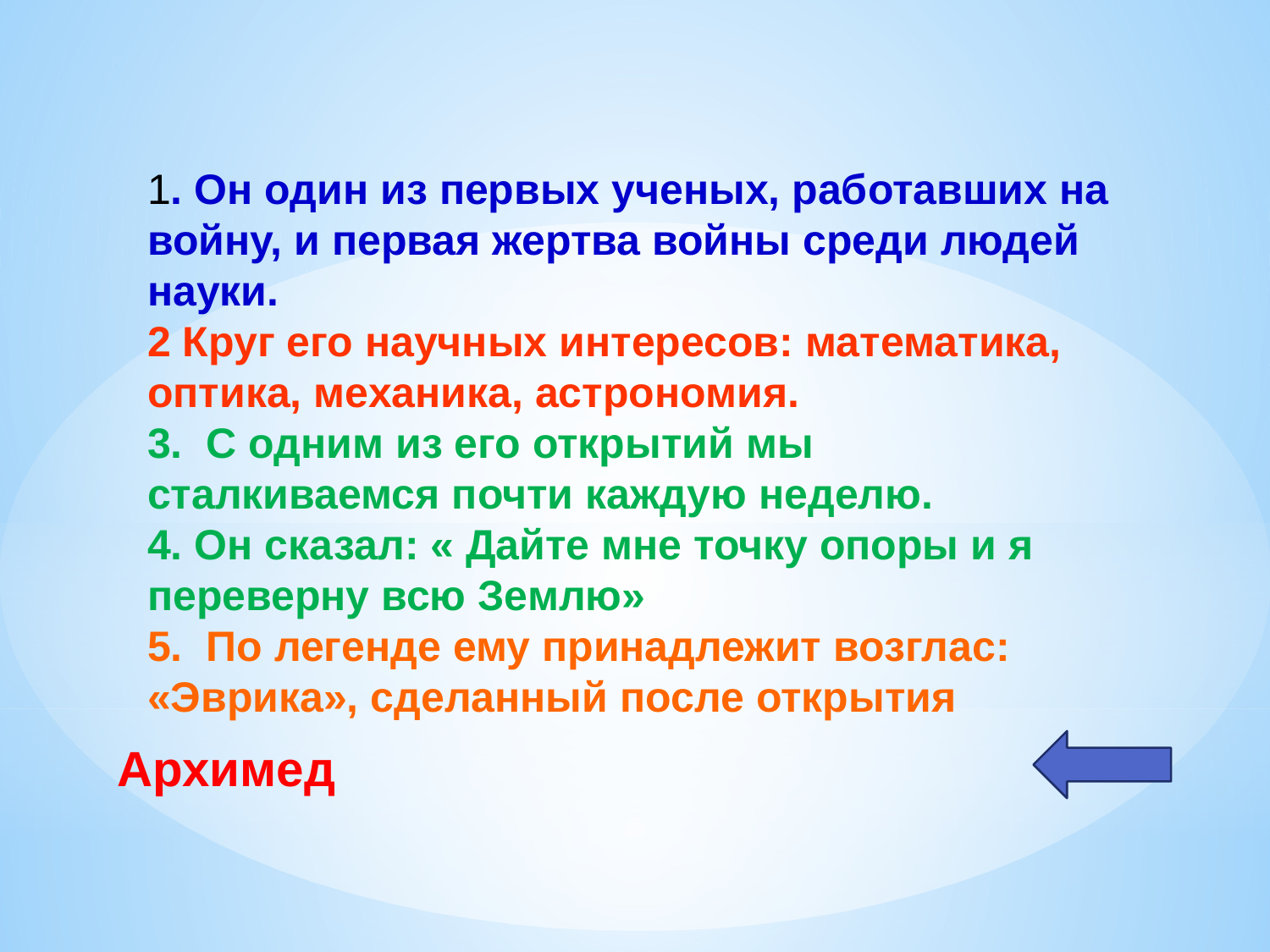

1. Он один из первых ученых, работавших на войну, и первая жертва войны среди людей науки.
2 Круг его научных интересов: математика, оптика, механика, астрономия.
3.  С одним из его открытий мы сталкиваемся почти каждую неделю.
4. Он сказал: « Дайте мне точку опоры и я переверну всю Землю»
5.  По легенде ему принадлежит возглас: «Эврика», сделанный после открытия
Архимед